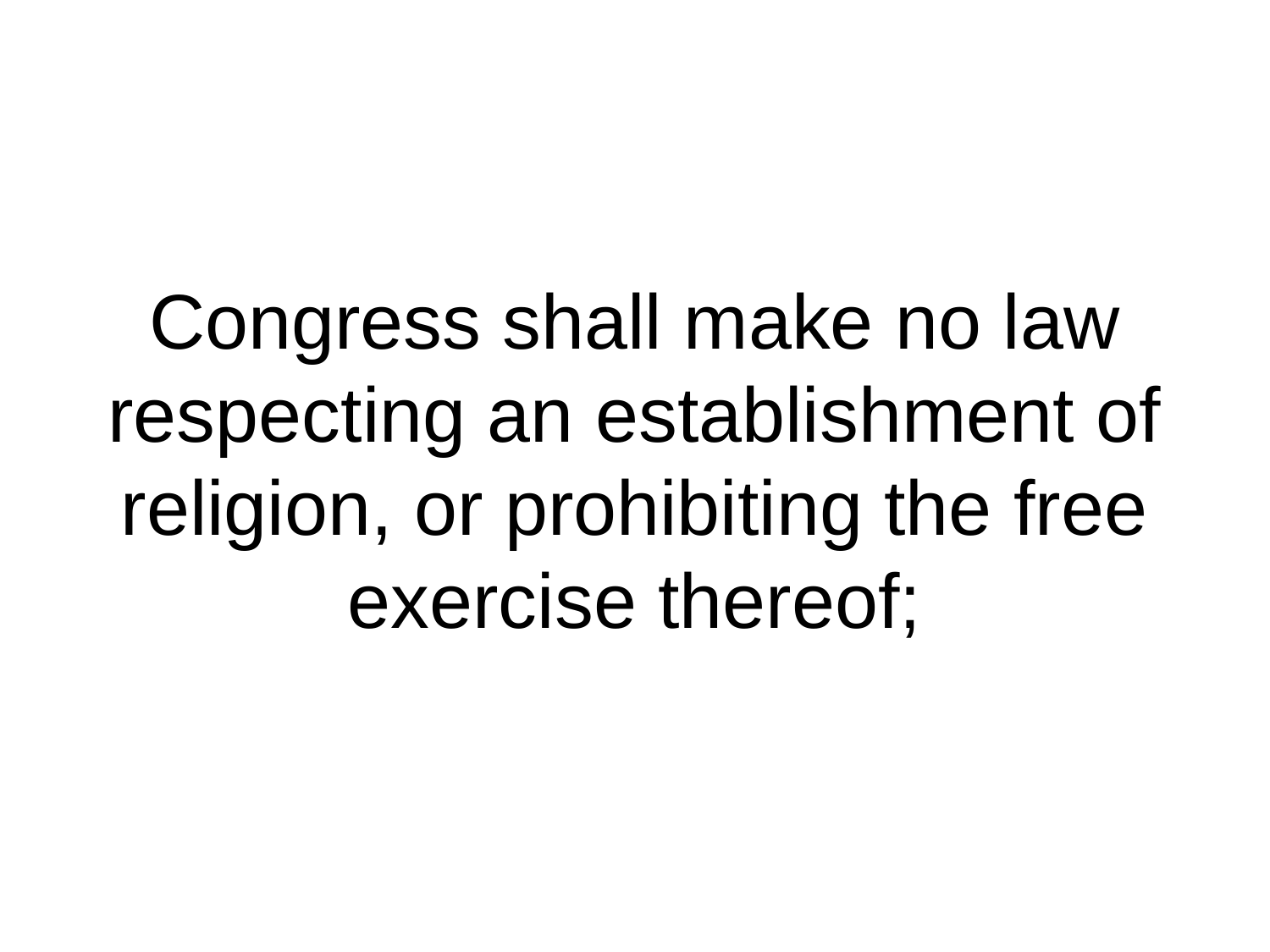

# Congress shall make no law respecting an establishment of religion, or prohibiting the free exercise thereof;